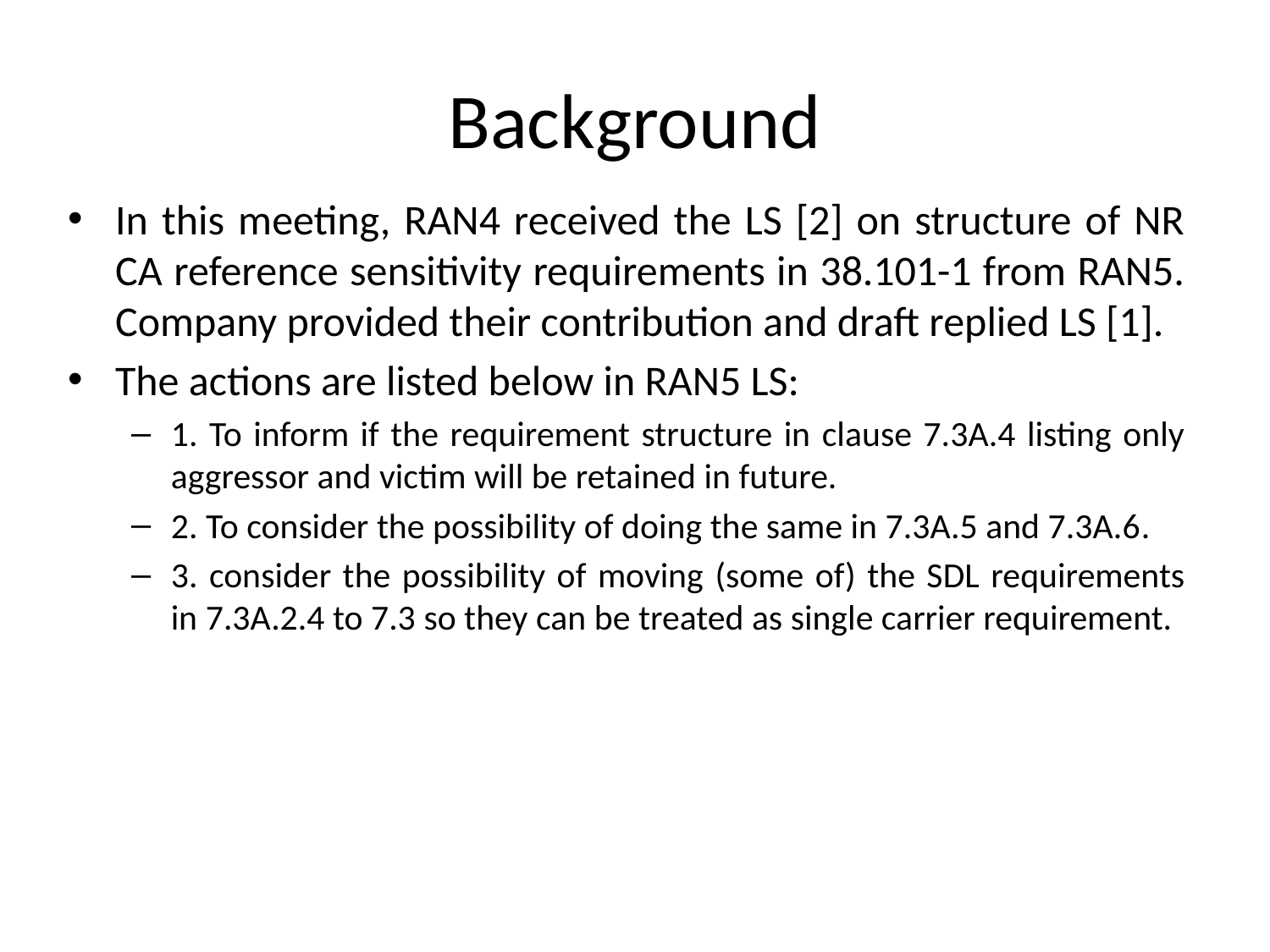

# Background
In this meeting, RAN4 received the LS [2] on structure of NR CA reference sensitivity requirements in 38.101-1 from RAN5. Company provided their contribution and draft replied LS [1].
The actions are listed below in RAN5 LS:
1. To inform if the requirement structure in clause 7.3A.4 listing only aggressor and victim will be retained in future.
2. To consider the possibility of doing the same in 7.3A.5 and 7.3A.6.
3. consider the possibility of moving (some of) the SDL requirements in 7.3A.2.4 to 7.3 so they can be treated as single carrier requirement.